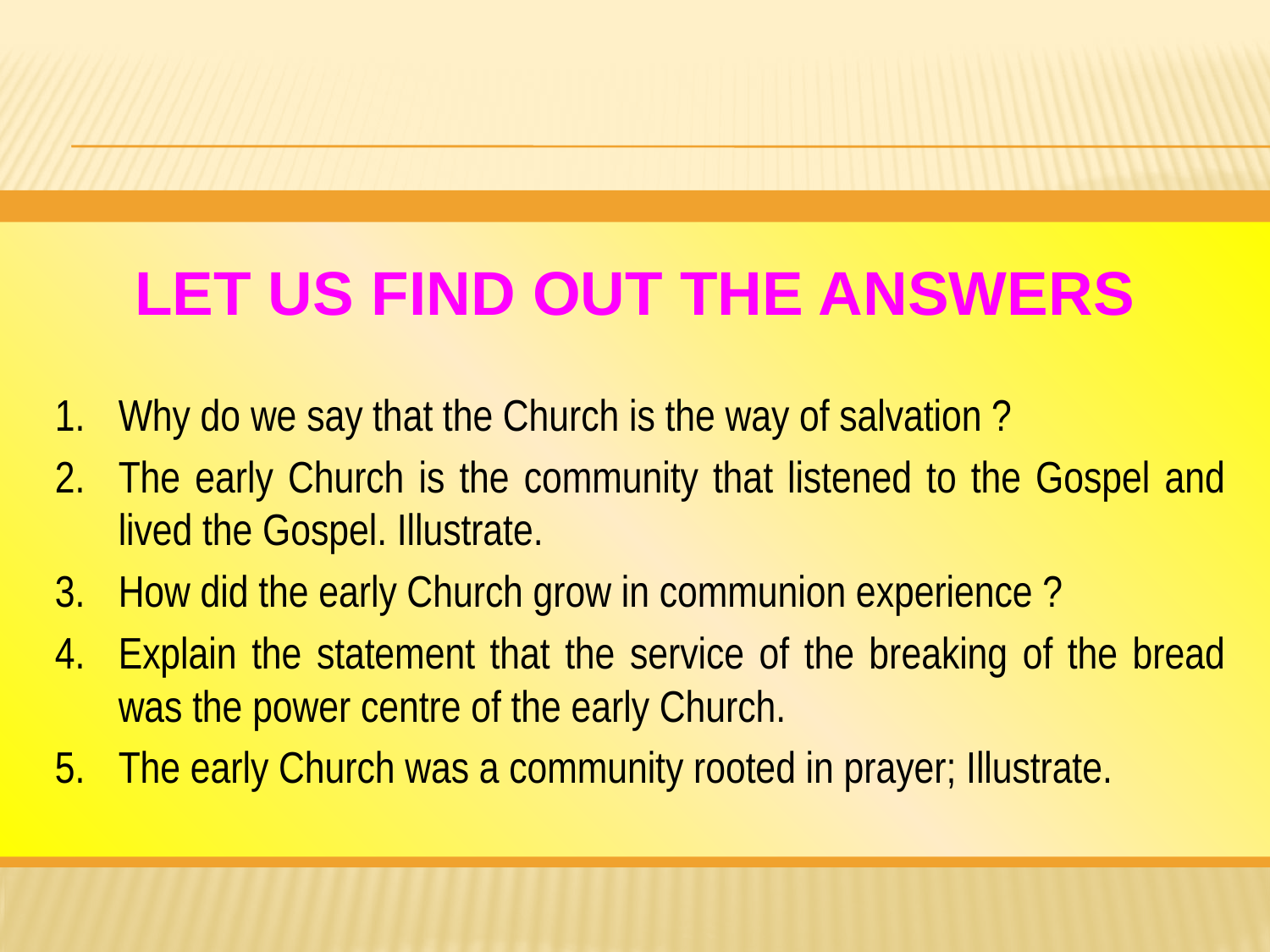

# Let us find out the answers
1.	Why do we say that the Church is the way of salvation ?
2.	The early Church is the community that listened to the Gospel and lived the Gospel. Illustrate.
3.	How did the early Church grow in communion experience ?
4.	Explain the statement that the service of the breaking of the bread was the power centre of the early Church.
5.	The early Church was a community rooted in prayer; Illustrate.